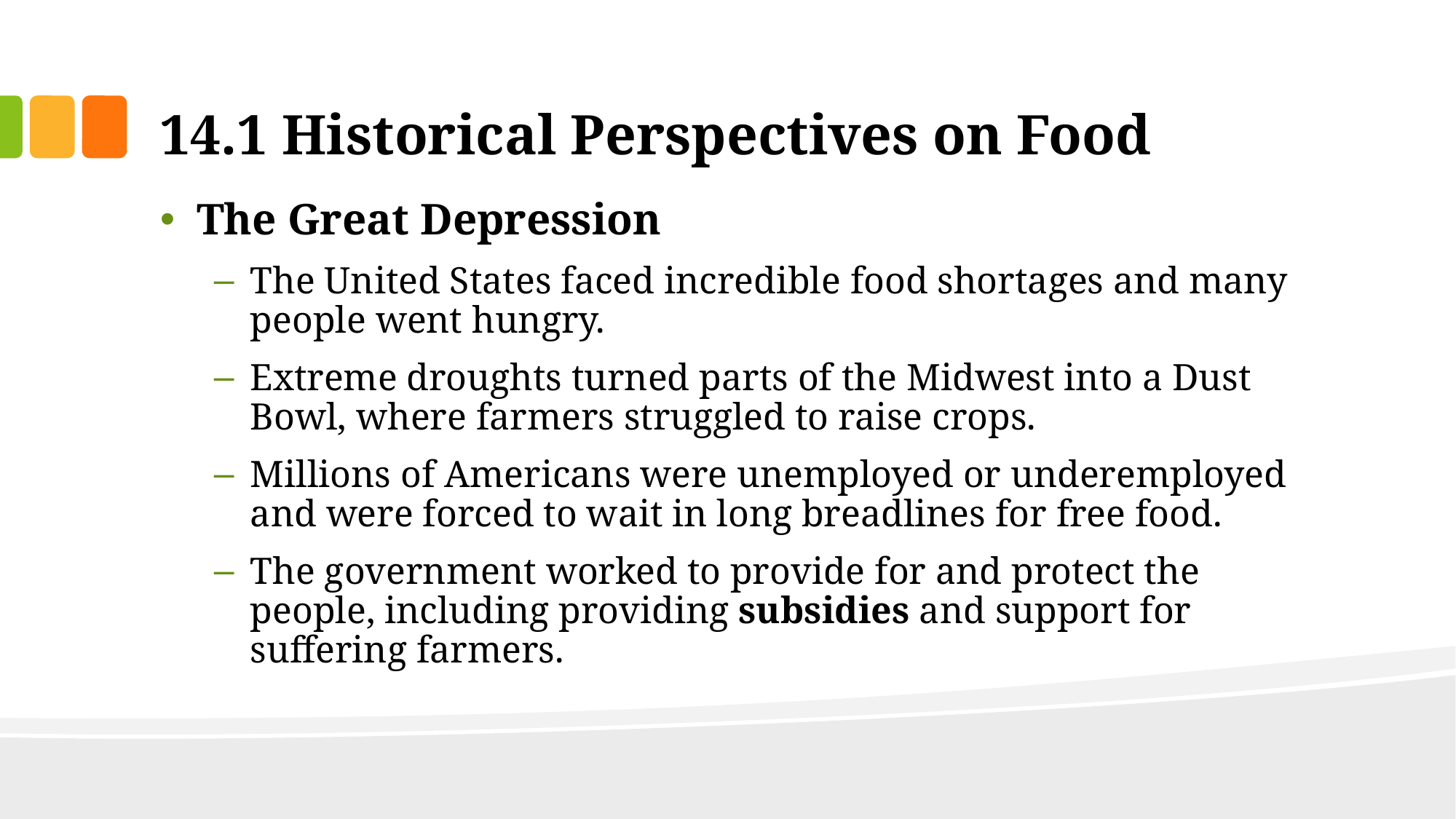

# 14.1 Historical Perspectives on Food
The Great Depression
The United States faced incredible food shortages and many people went hungry.
Extreme droughts turned parts of the Midwest into a Dust Bowl, where farmers struggled to raise crops.
Millions of Americans were unemployed or underemployed and were forced to wait in long breadlines for free food.
The government worked to provide for and protect the people, including providing subsidies and support for suffering farmers.